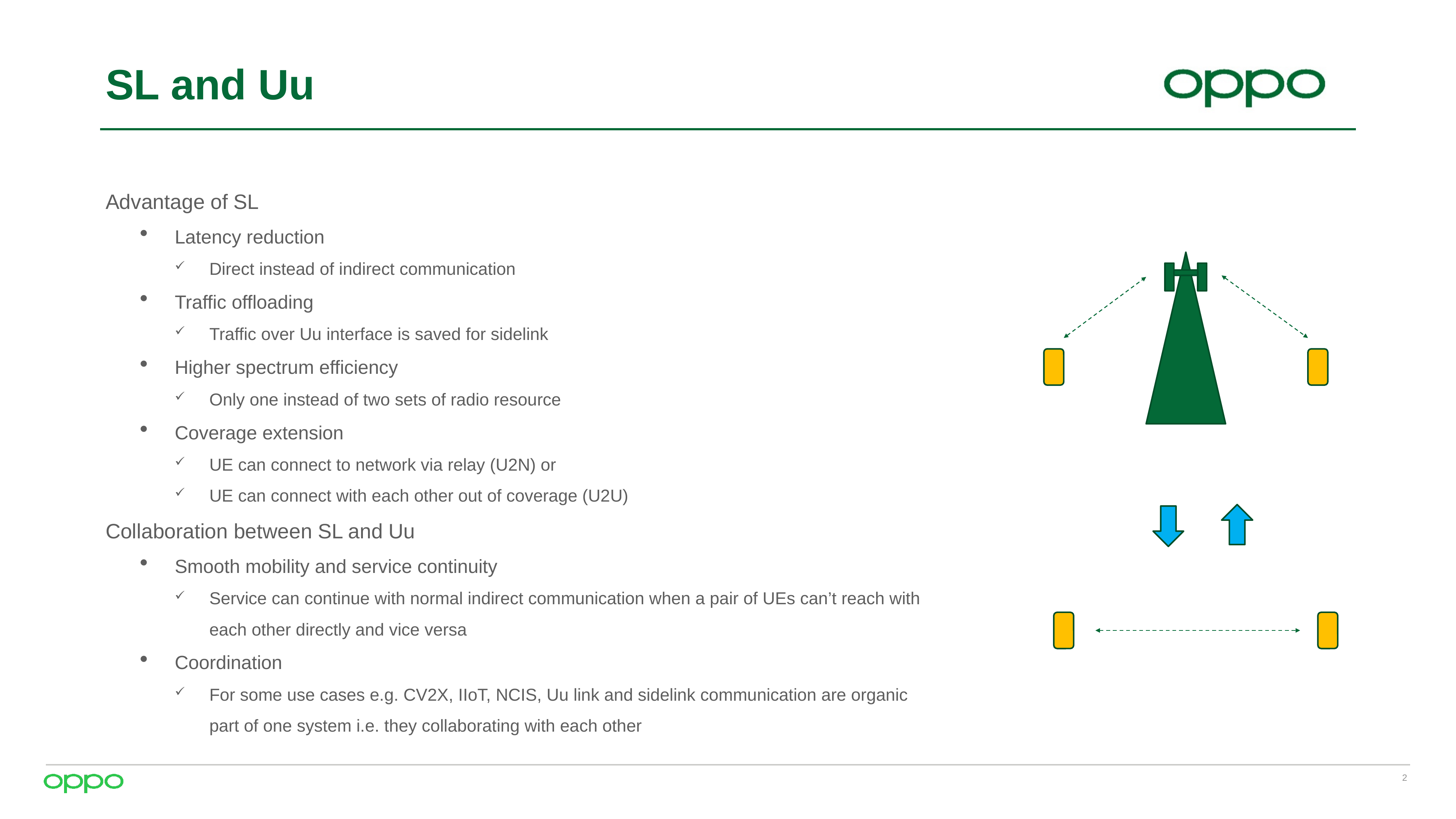

# SL and Uu
Advantage of SL
Latency reduction
Direct instead of indirect communication
Traffic offloading
Traffic over Uu interface is saved for sidelink
Higher spectrum efficiency
Only one instead of two sets of radio resource
Coverage extension
UE can connect to network via relay (U2N) or
UE can connect with each other out of coverage (U2U)
Collaboration between SL and Uu
Smooth mobility and service continuity
Service can continue with normal indirect communication when a pair of UEs can’t reach with each other directly and vice versa
Coordination
For some use cases e.g. CV2X, IIoT, NCIS, Uu link and sidelink communication are organic part of one system i.e. they collaborating with each other